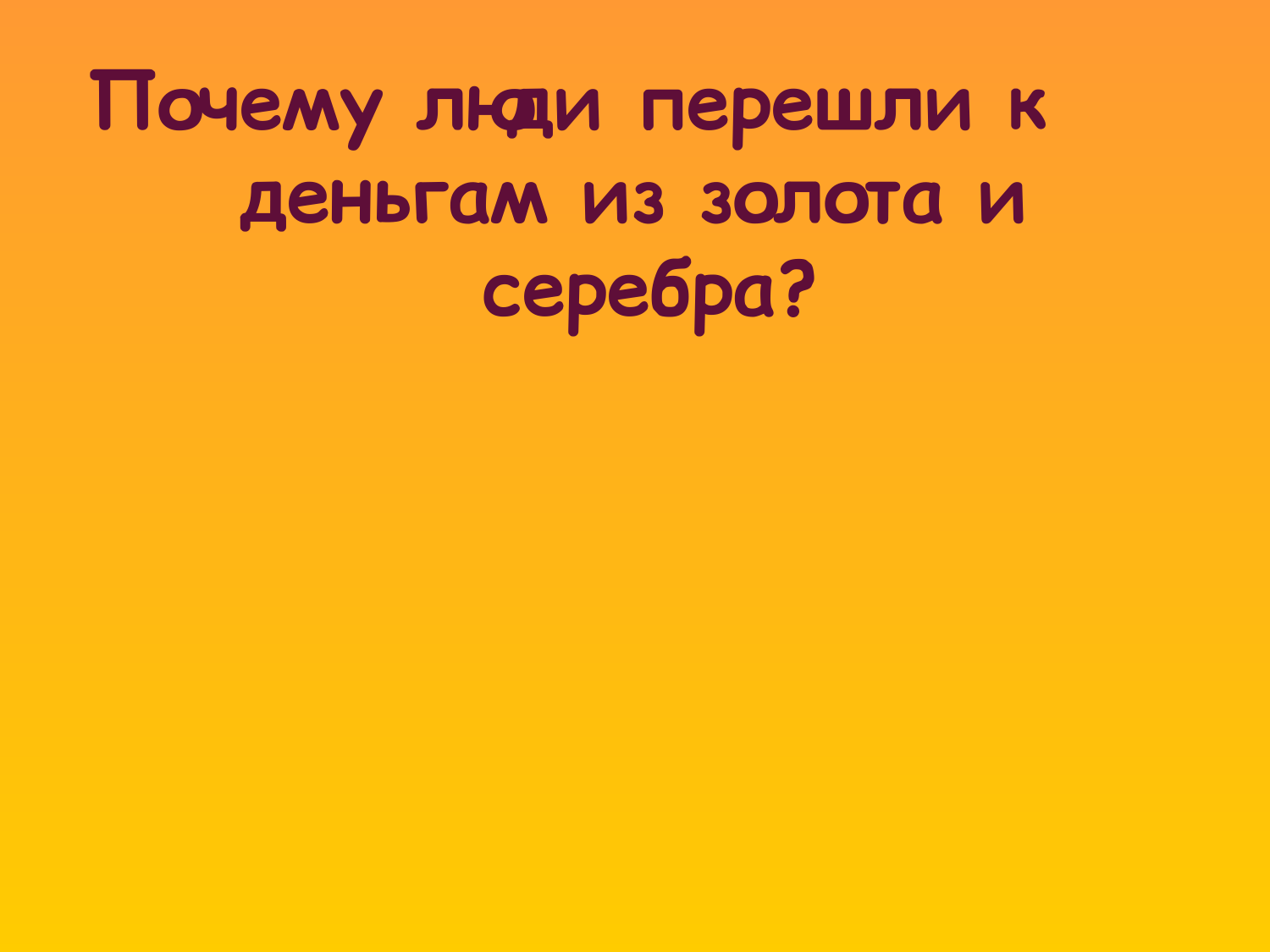

# Почему люди перешли к деньгам из золота и серебра?